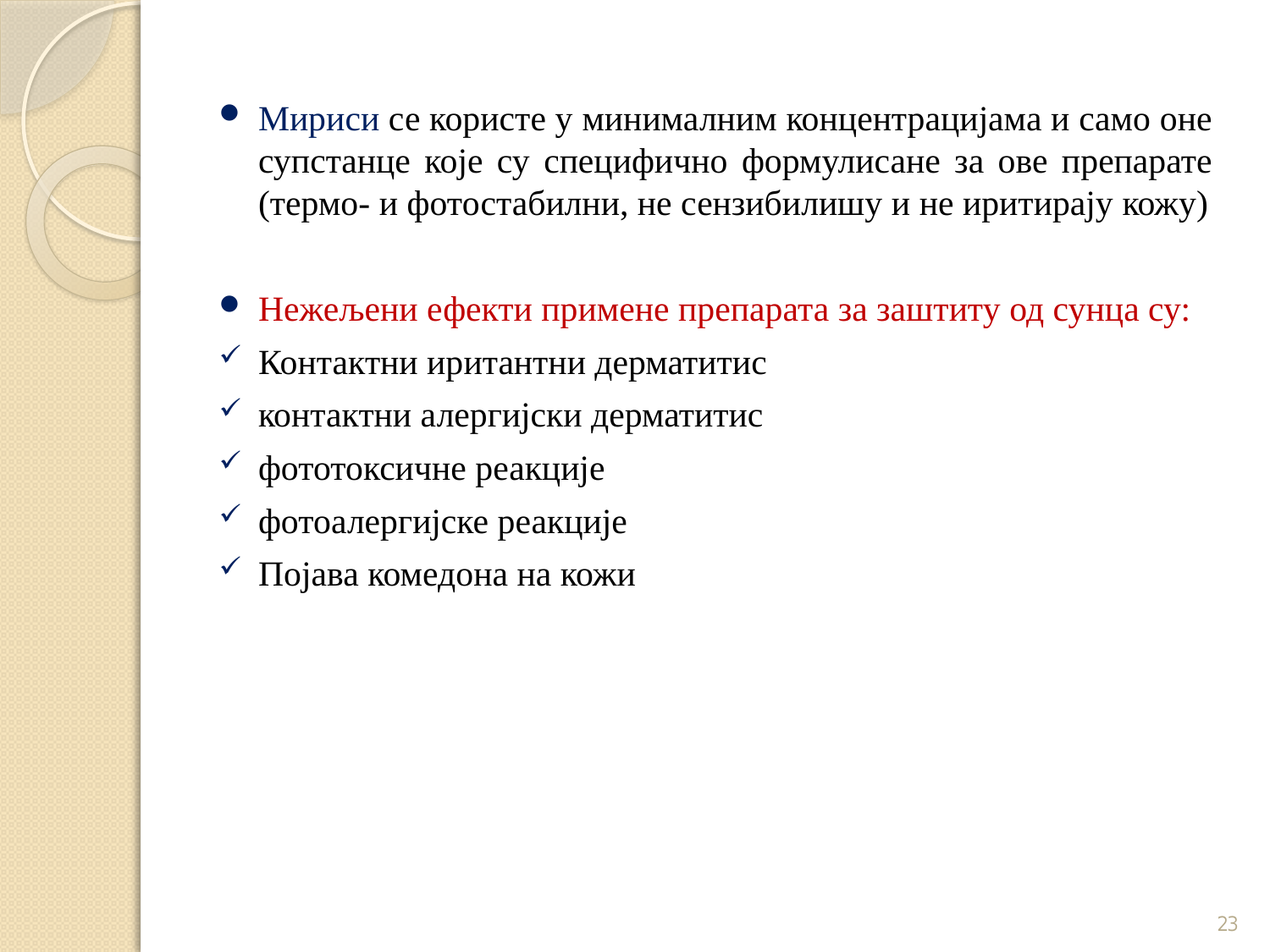

Мириси се користе у минималним концентрацијама и само оне супстанце које су специфично формулисане за ове препарате (термо- и фотостабилни, не сензибилишу и не иритирају кожу)

Нежељени ефекти примене препарата за заштиту од сунца су:
Контактни иритантни дерматитис
контактни алергијски дерматитис
фототоксичне реакције
фотоалергијске реакције
Појава комедона на кожи
23